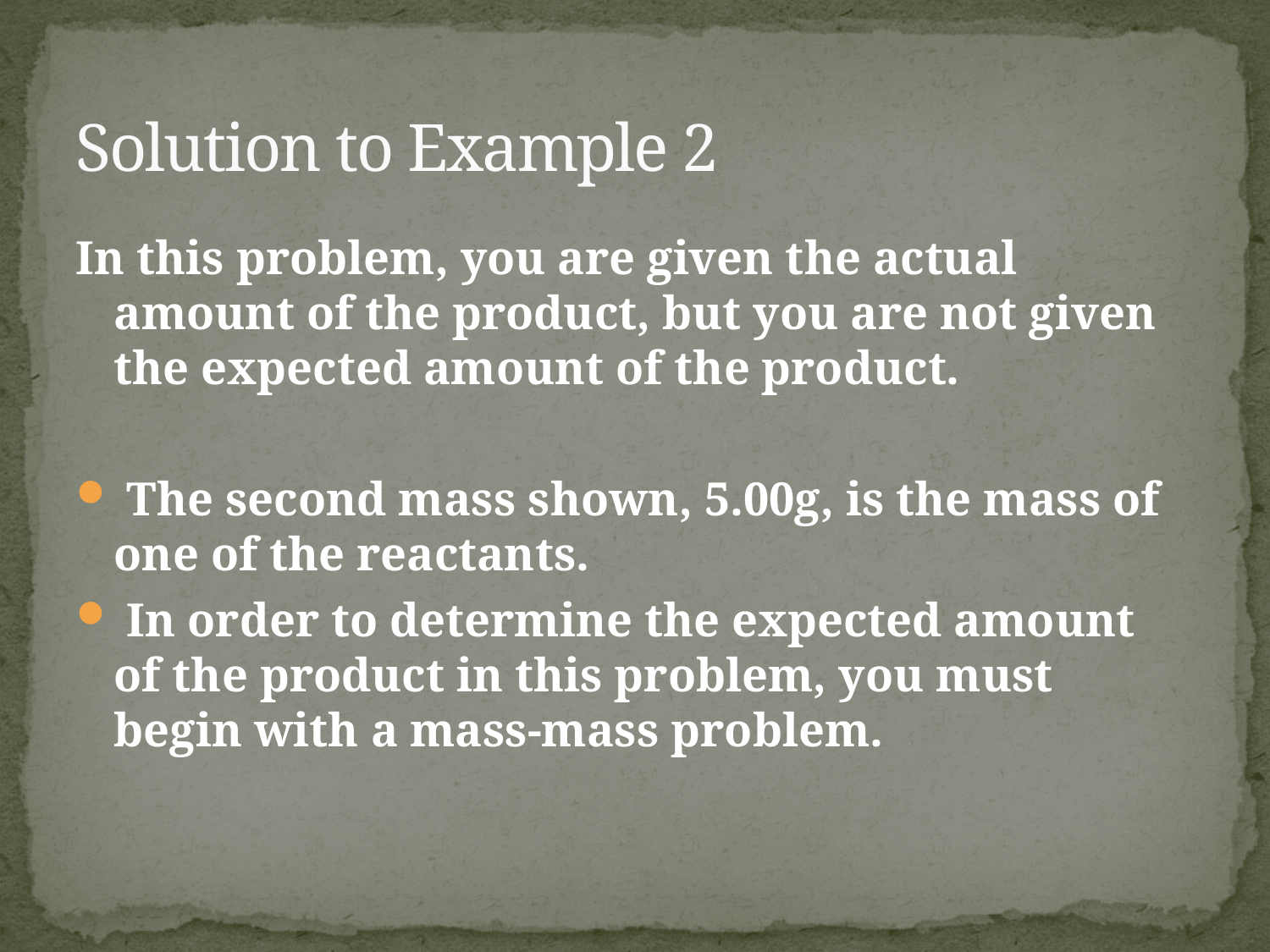

# Solution to Example 2
In this problem, you are given the actual amount of the product, but you are not given the expected amount of the product.

 The second mass shown, 5.00g, is the mass of one of the reactants.
 In order to determine the expected amount of the product in this problem, you must begin with a mass-mass problem.